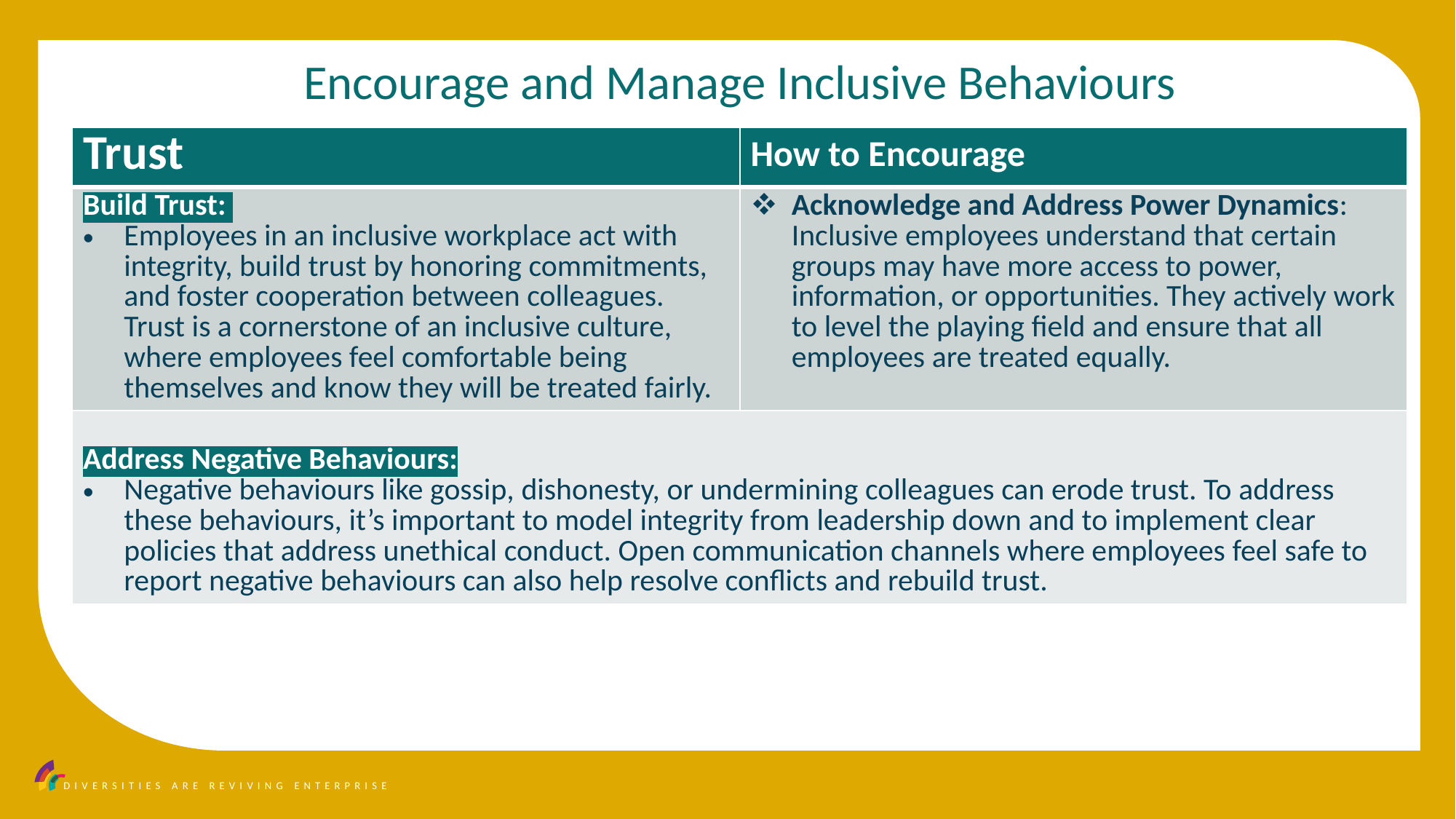

Encourage and Manage Inclusive Behaviours
| Trust | How to Encourage |
| --- | --- |
| Build Trust: Employees in an inclusive workplace act with integrity, build trust by honoring commitments, and foster cooperation between colleagues. Trust is a cornerstone of an inclusive culture, where employees feel comfortable being themselves and know they will be treated fairly. | Acknowledge and Address Power Dynamics: Inclusive employees understand that certain groups may have more access to power, information, or opportunities. They actively work to level the playing field and ensure that all employees are treated equally. |
| Address Negative Behaviours: Negative behaviours like gossip, dishonesty, or undermining colleagues can erode trust. To address these behaviours, it’s important to model integrity from leadership down and to implement clear policies that address unethical conduct. Open communication channels where employees feel safe to report negative behaviours can also help resolve conflicts and rebuild trust. |  |